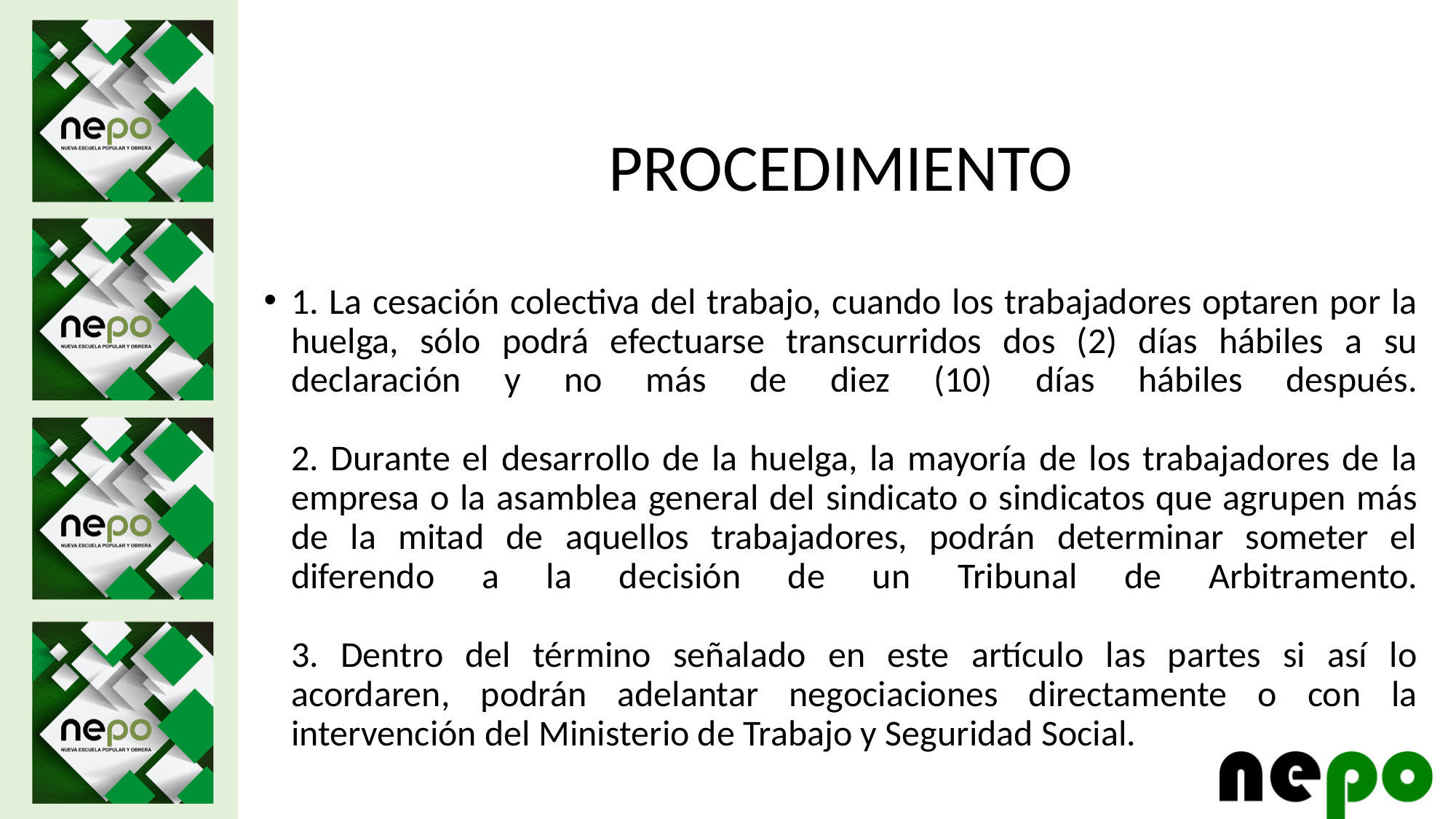

# PROCEDIMIENTO
1. La cesación colectiva del trabajo, cuando los trabajadores optaren por la huelga, sólo podrá efectuarse transcurridos dos (2) días hábiles a su declaración y no más de diez (10) días hábiles después.
2. Durante el desarrollo de la huelga, la mayoría de los trabajadores de la empresa o la asamblea general del sindicato o sindicatos que agrupen más de la mitad de aquellos trabajadores, podrán determinar someter el diferendo a la decisión de un Tribunal de Arbitramento.
3. Dentro del término señalado en este artículo las partes si así lo acordaren, podrán adelantar negociaciones directamente o con la intervención del Ministerio de Trabajo y Seguridad Social.